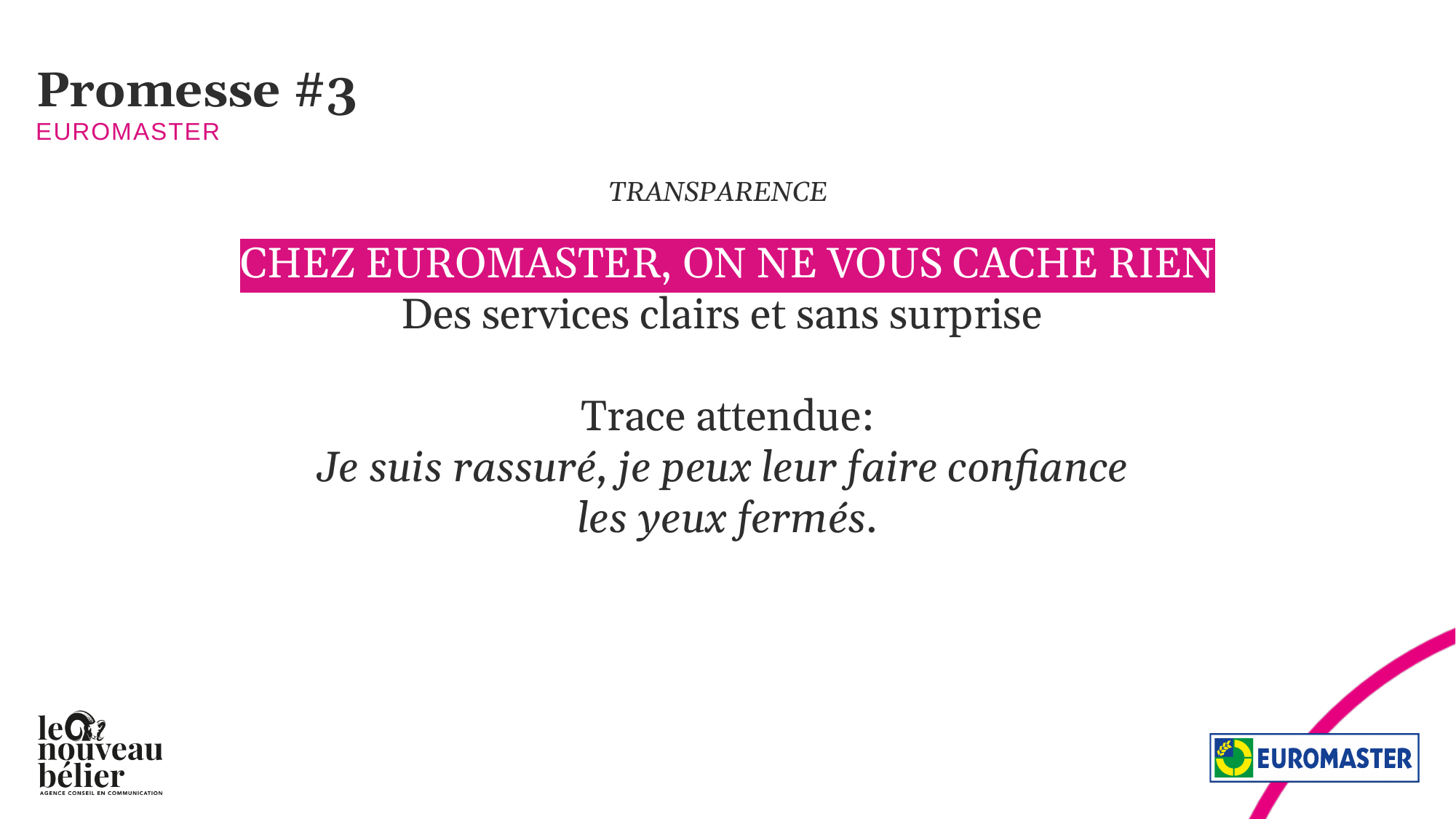

# Promesse #3
EUROMASTER
TRANSPARENCE
CHEZ EUROMASTER, ON NE VOUS CACHE RIEN
Des services clairs et sans surprise.
Trace attendue:
Je suis rassuré, je peux leur faire confiance
les yeux fermés.